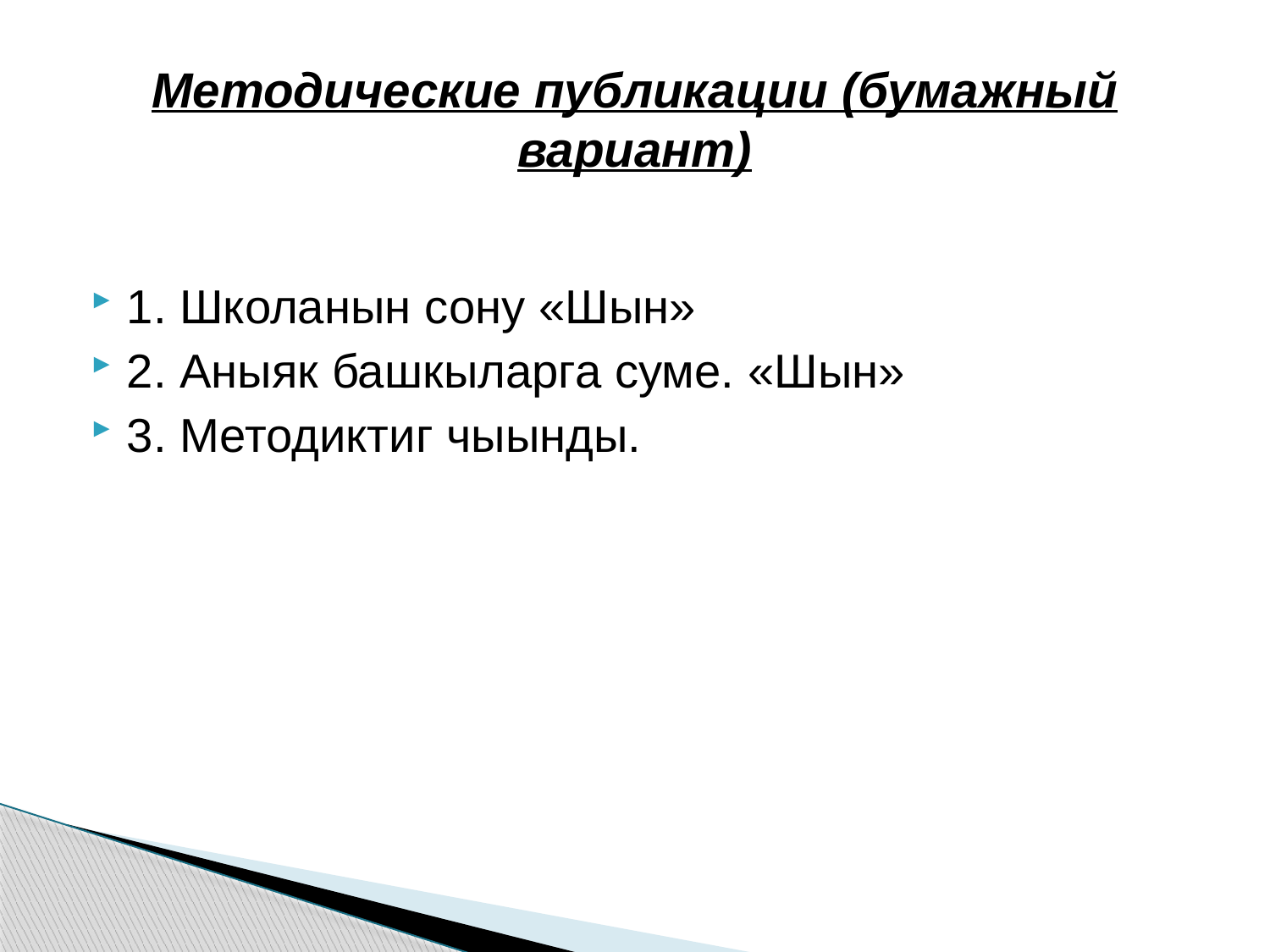

# Методические публикации (бумажный вариант)

1. Школанын сону «Шын»
2. Аныяк башкыларга суме. «Шын»
3. Методиктиг чыынды.